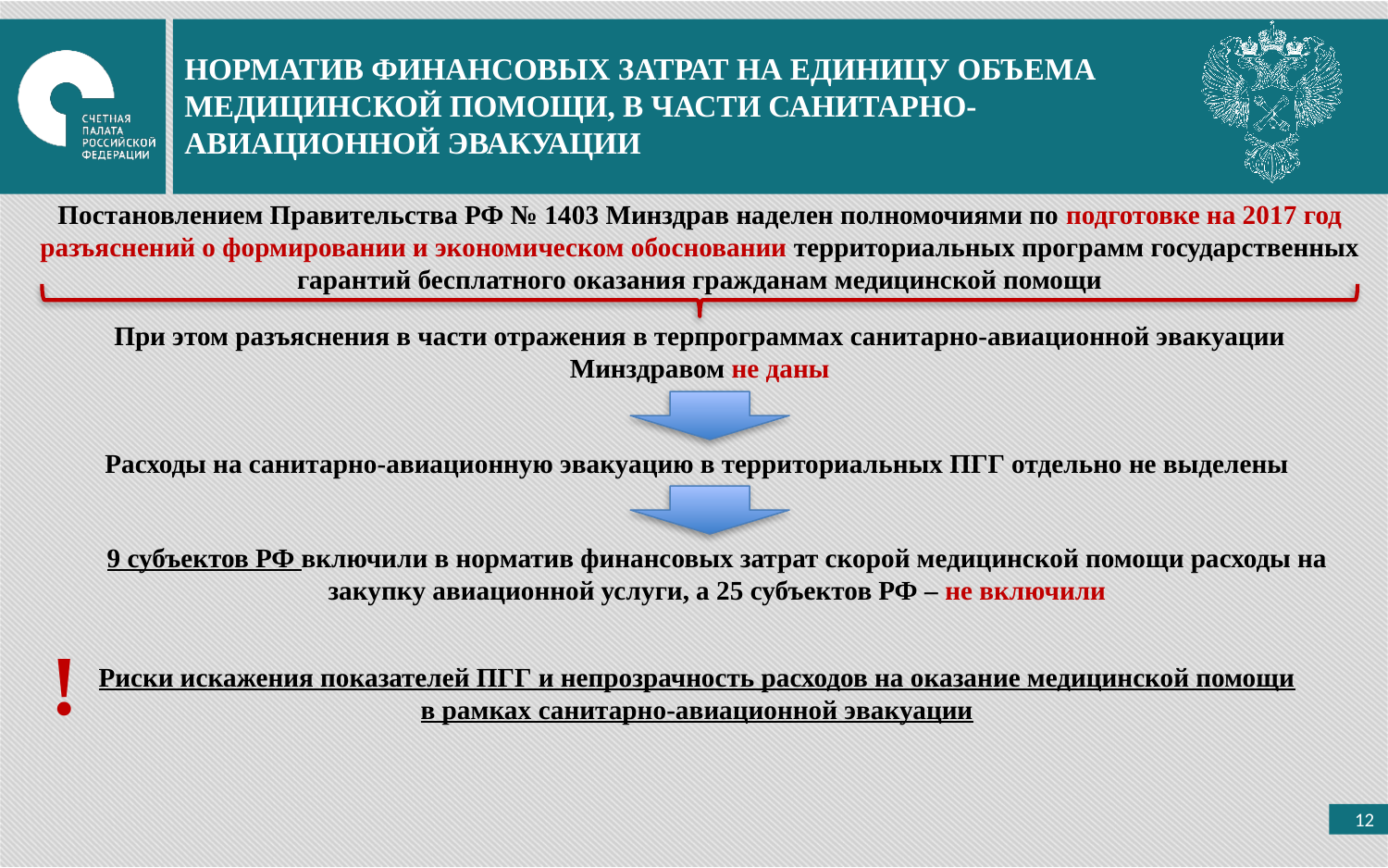

НОРМАТИВ ФИНАНСОВЫХ ЗАТРАТ НА ЕДИНИЦУ ОБЪЕМА МЕДИЦИНСКОЙ ПОМОЩИ, В ЧАСТИ САНИТАРНО-АВИАЦИОННОЙ ЭВАКУАЦИИ
Постановлением Правительства РФ № 1403 Минздрав наделен полномочиями по подготовке на 2017 год разъяснений о формировании и экономическом обосновании территориальных программ государственных гарантий бесплатного оказания гражданам медицинской помощи
При этом разъяснения в части отражения в терпрограммах санитарно-авиационной эвакуации Минздравом не даны

Расходы на санитарно-авиационную эвакуацию в территориальных ПГГ отдельно не выделены

9 субъектов РФ включили в норматив финансовых затрат скорой медицинской помощи расходы на закупку авиационной услуги, а 25 субъектов РФ – не включили
!
Риски искажения показателей ПГГ и непрозрачность расходов на оказание медицинской помощи в рамках санитарно-авиационной эвакуации